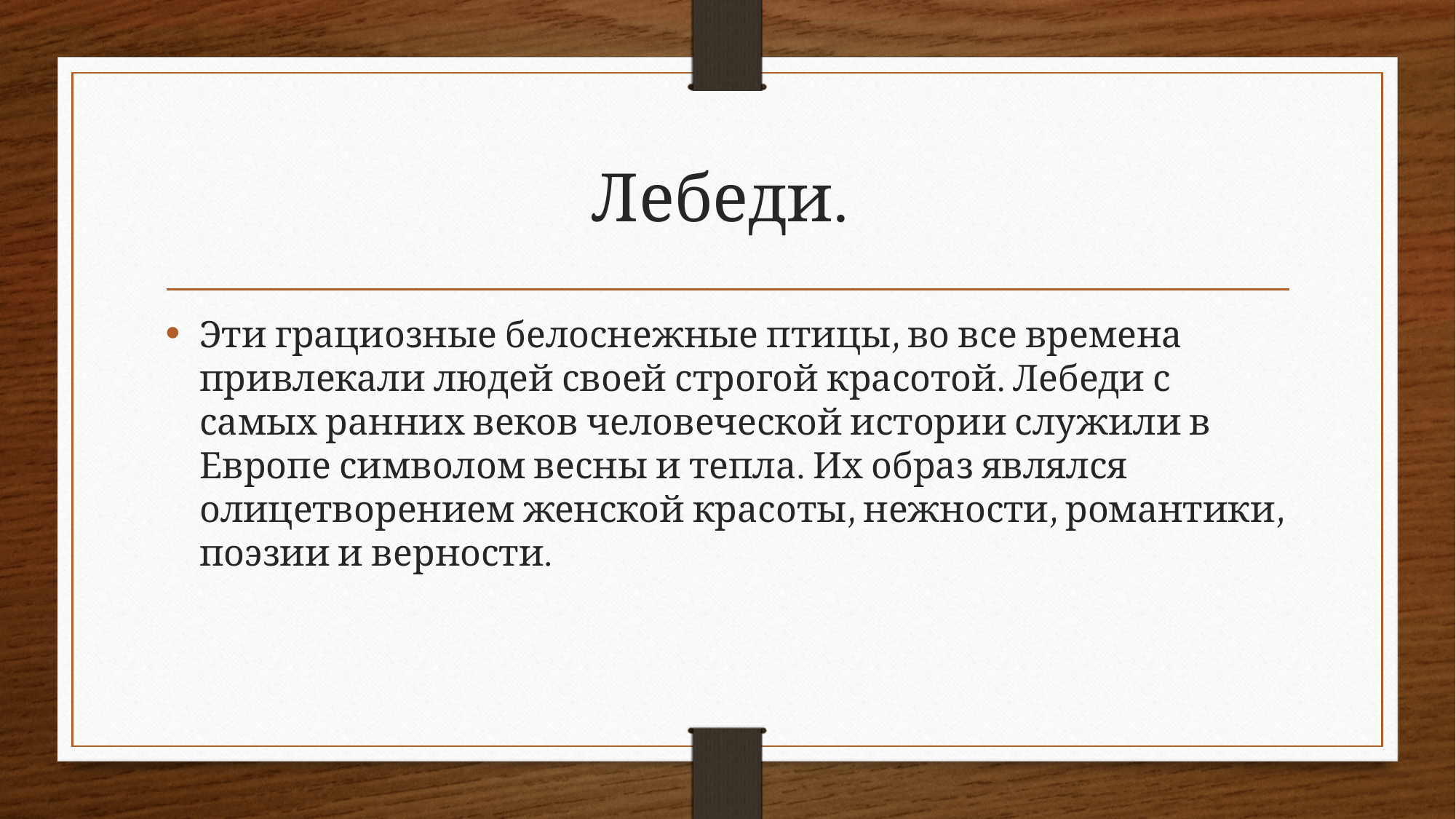

# Лебеди.
Эти грациозные белоснежные птицы, во все времена привлекали людей своей строгой красотой. Лебеди с самых ранних веков человеческой истории служили в Европе символом весны и тепла. Их образ являлся олицетворением женской красоты, нежности, романтики, поэзии и верности.